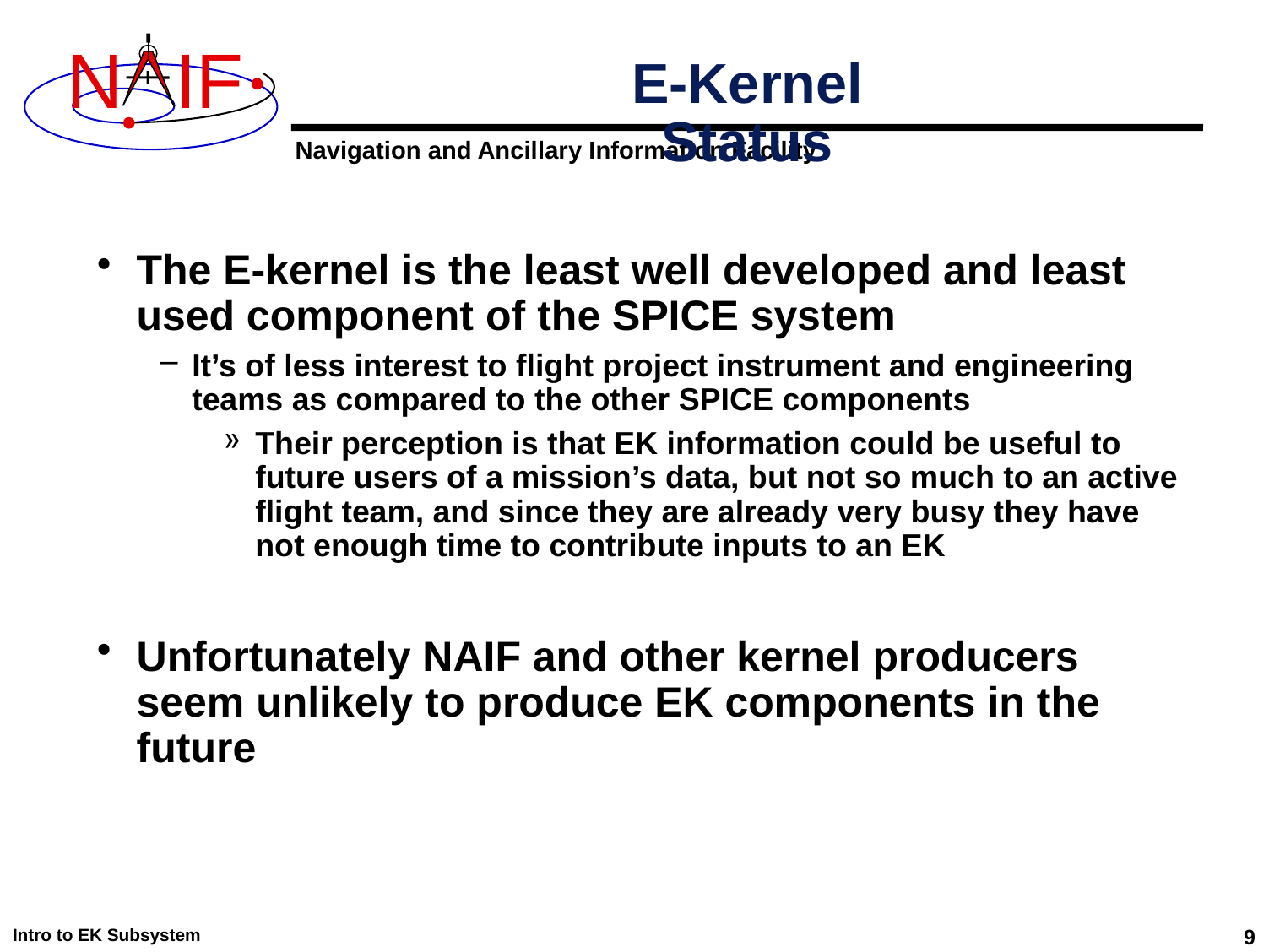

# E-Kernel Status
The E-kernel is the least well developed and least used component of the SPICE system
It’s of less interest to flight project instrument and engineering teams as compared to the other SPICE components
Their perception is that EK information could be useful to future users of a mission’s data, but not so much to an active flight team, and since they are already very busy they have not enough time to contribute inputs to an EK

Unfortunately NAIF and other kernel producers seem unlikely to produce EK components in the future
Intro to EK Subsystem
9